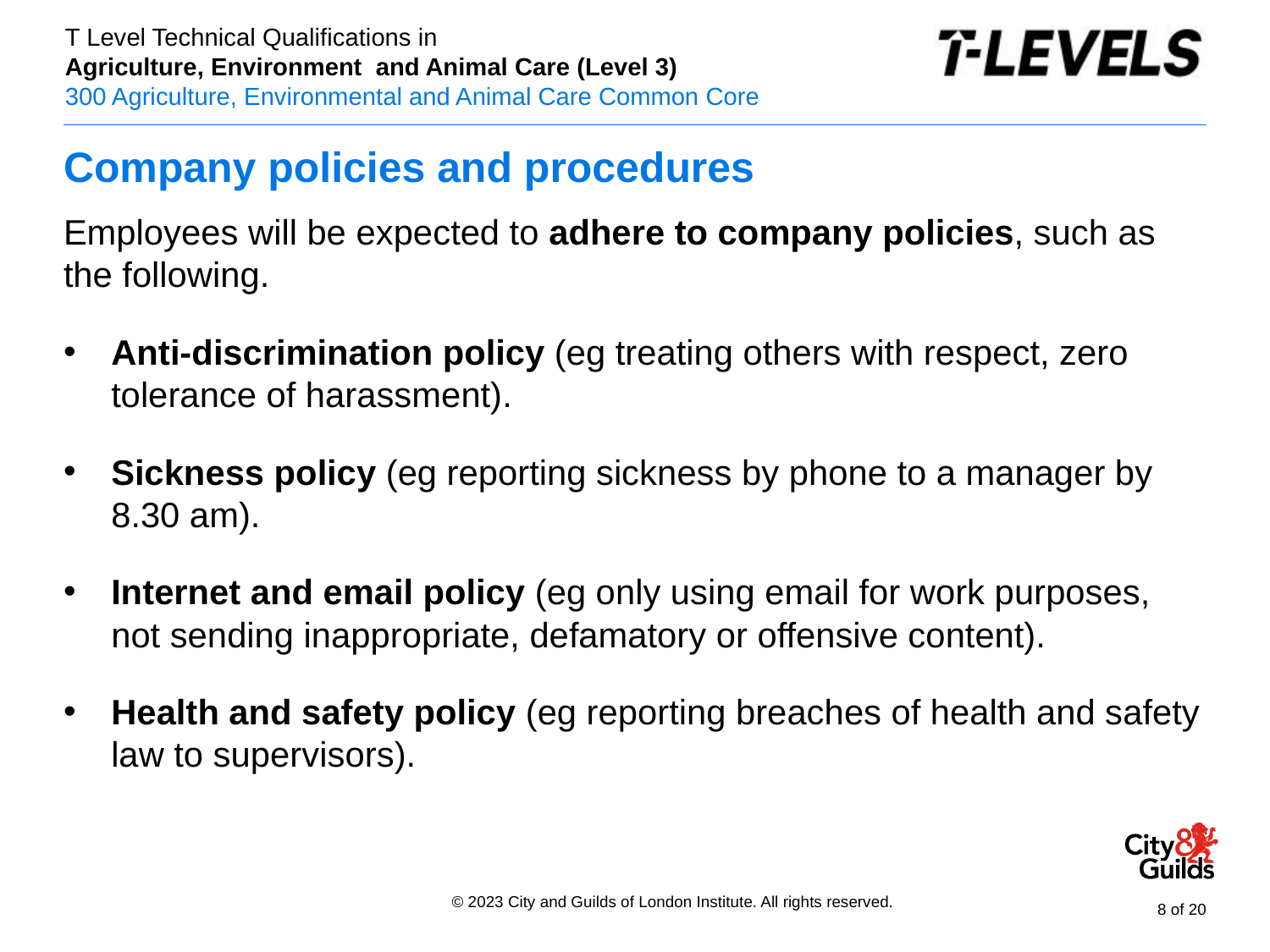

# Company policies and procedures
Employees will be expected to adhere to company policies, such as the following.
Anti-discrimination policy (eg treating others with respect, zero tolerance of harassment).
Sickness policy (eg reporting sickness by phone to a manager by 8.30 am).
Internet and email policy (eg only using email for work purposes, not sending inappropriate, defamatory or offensive content).
Health and safety policy (eg reporting breaches of health and safety law to supervisors).